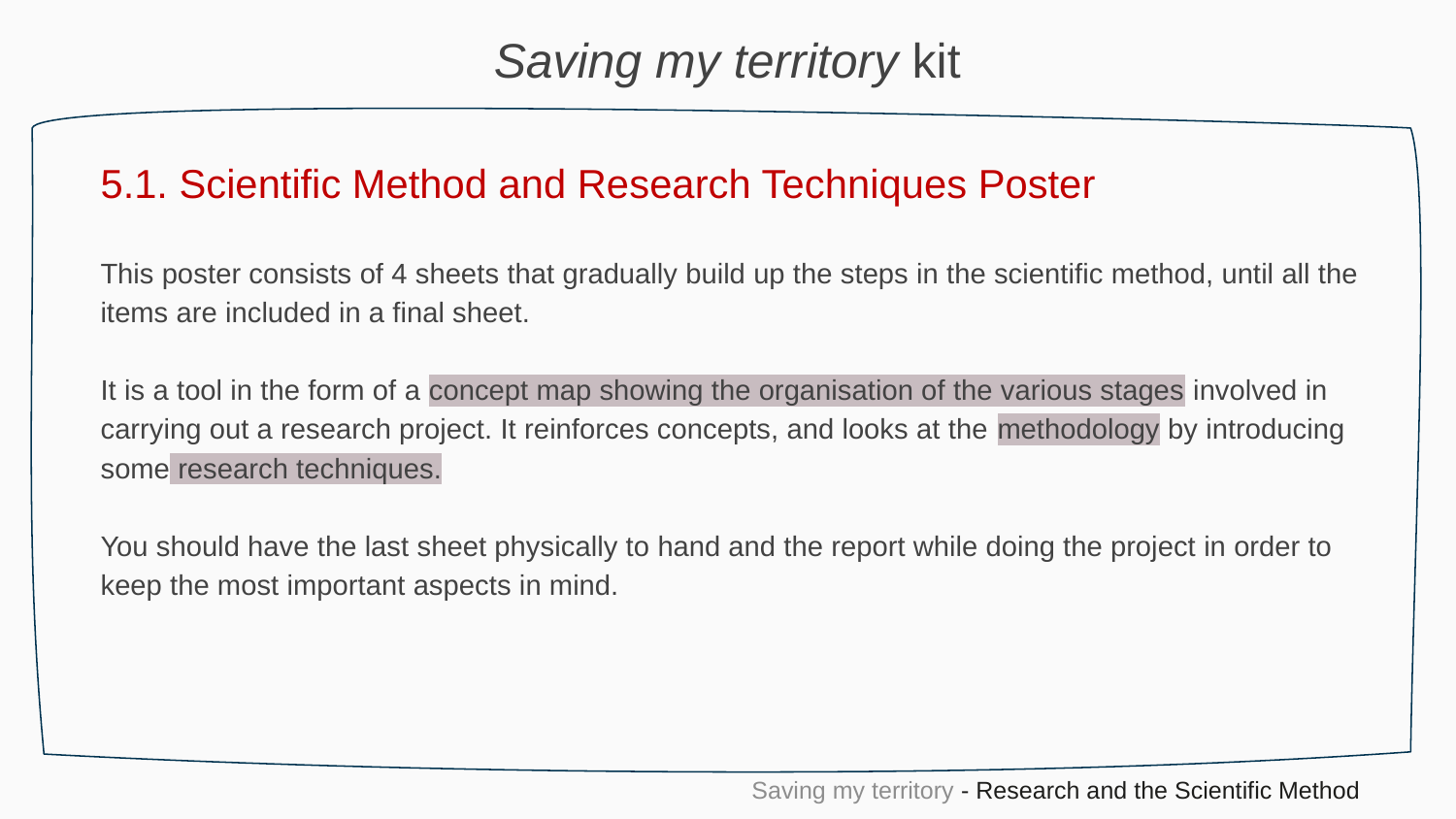

Saving my territory kit

5.1. Scientific Method and Research Techniques Poster
This poster consists of 4 sheets that gradually build up the steps in the scientific method, until all the items are included in a final sheet.

It is a tool in the form of a concept map showing the organisation of the various stages involved in carrying out a research project. It reinforces concepts, and looks at the methodology by introducing some research techniques.

You should have the last sheet physically to hand and the report while doing the project in order to keep the most important aspects in mind.

Saving my territory - Research and the Scientific Method